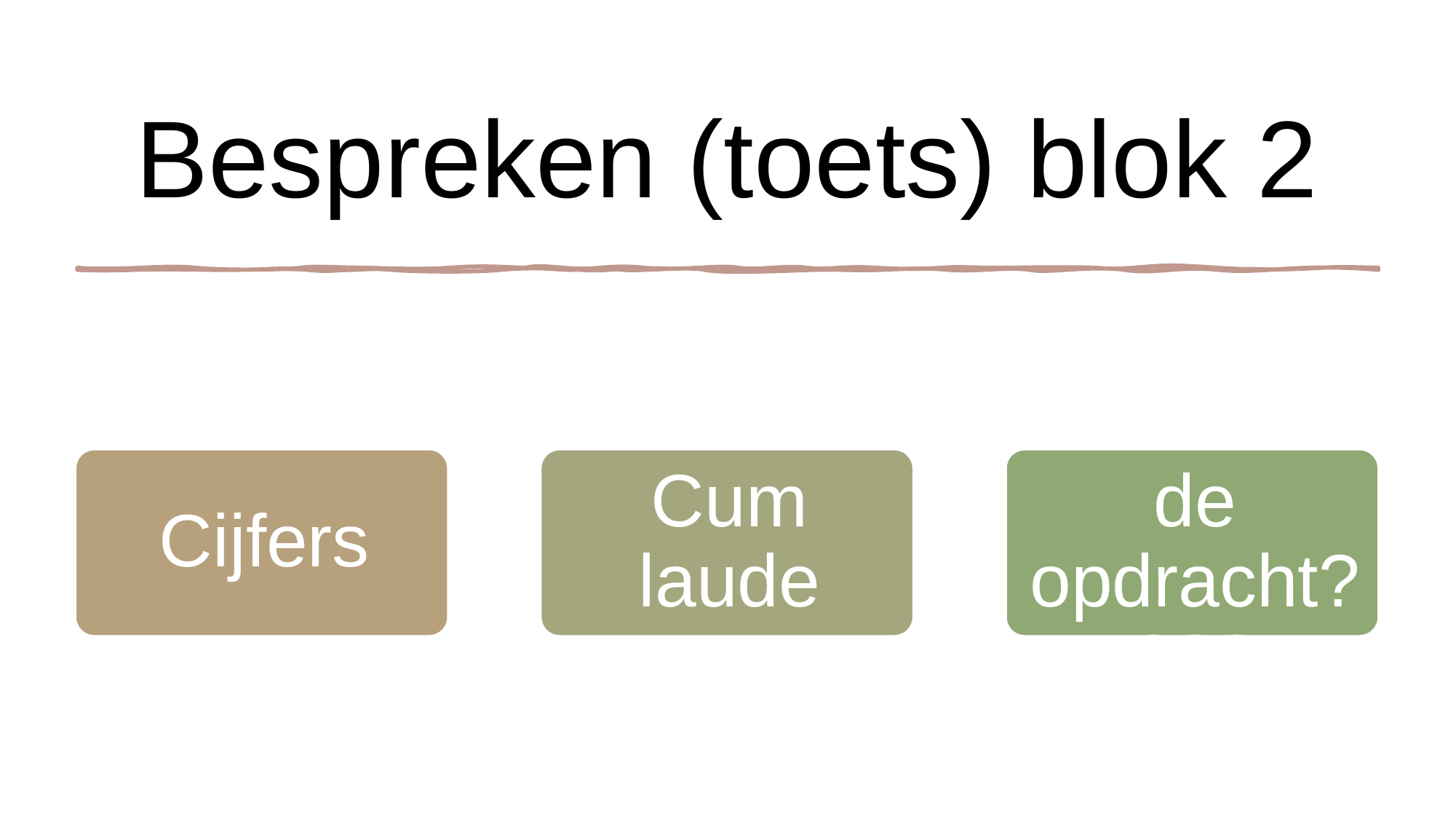

# Bespreken (toets) blok 2

Cijfers
Cum laude
Waar is de opdracht????